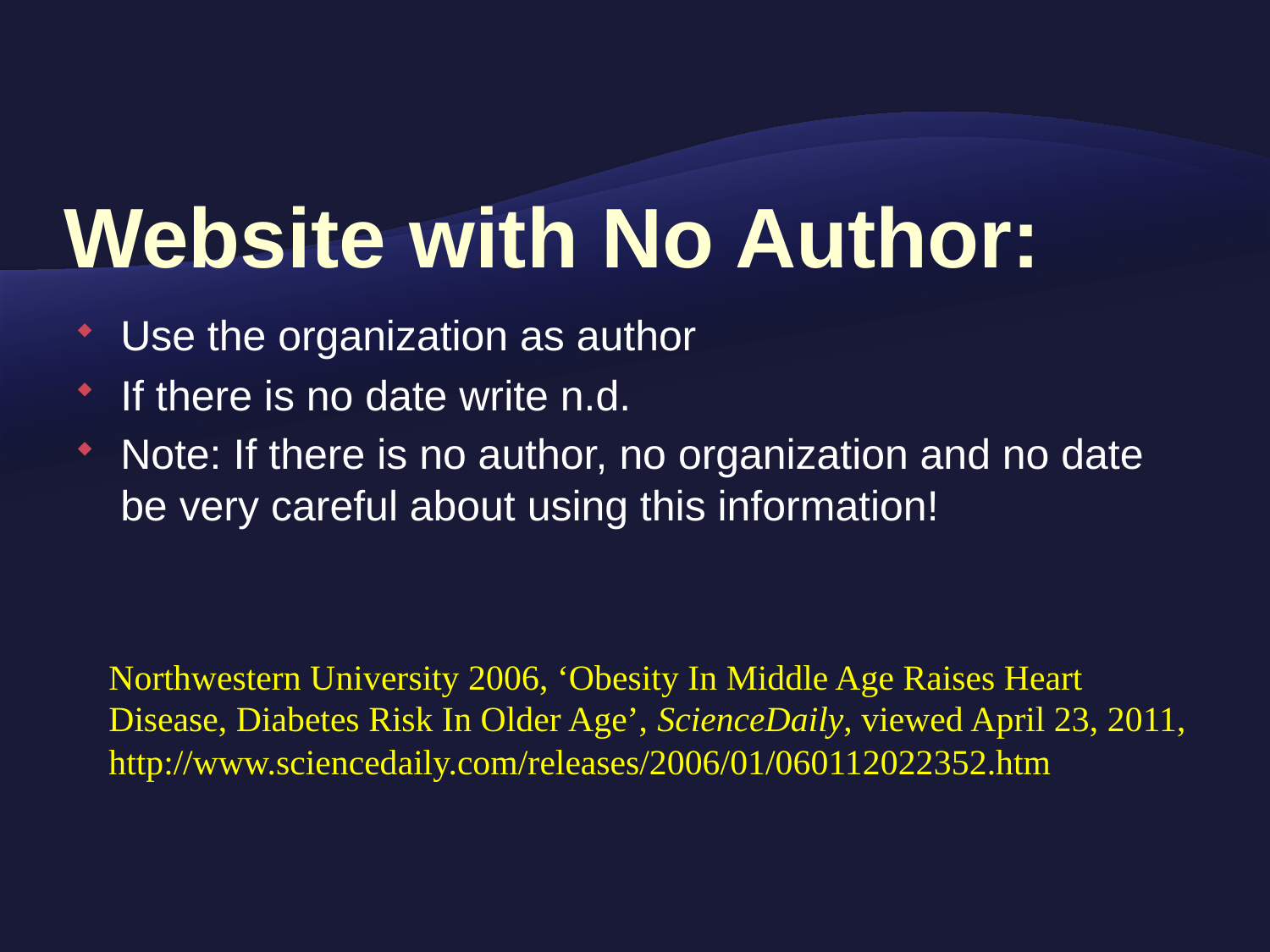

# Website with No Author:
Use the organization as author
If there is no date write n.d.
Note: If there is no author, no organization and no date be very careful about using this information!

Northwestern University 2006, ‘Obesity In Middle Age Raises Heart Disease, Diabetes Risk In Older Age’, ScienceDaily, viewed April 23, 2011, http://www.sciencedaily.com/releases/2006/01/060112022352.htm